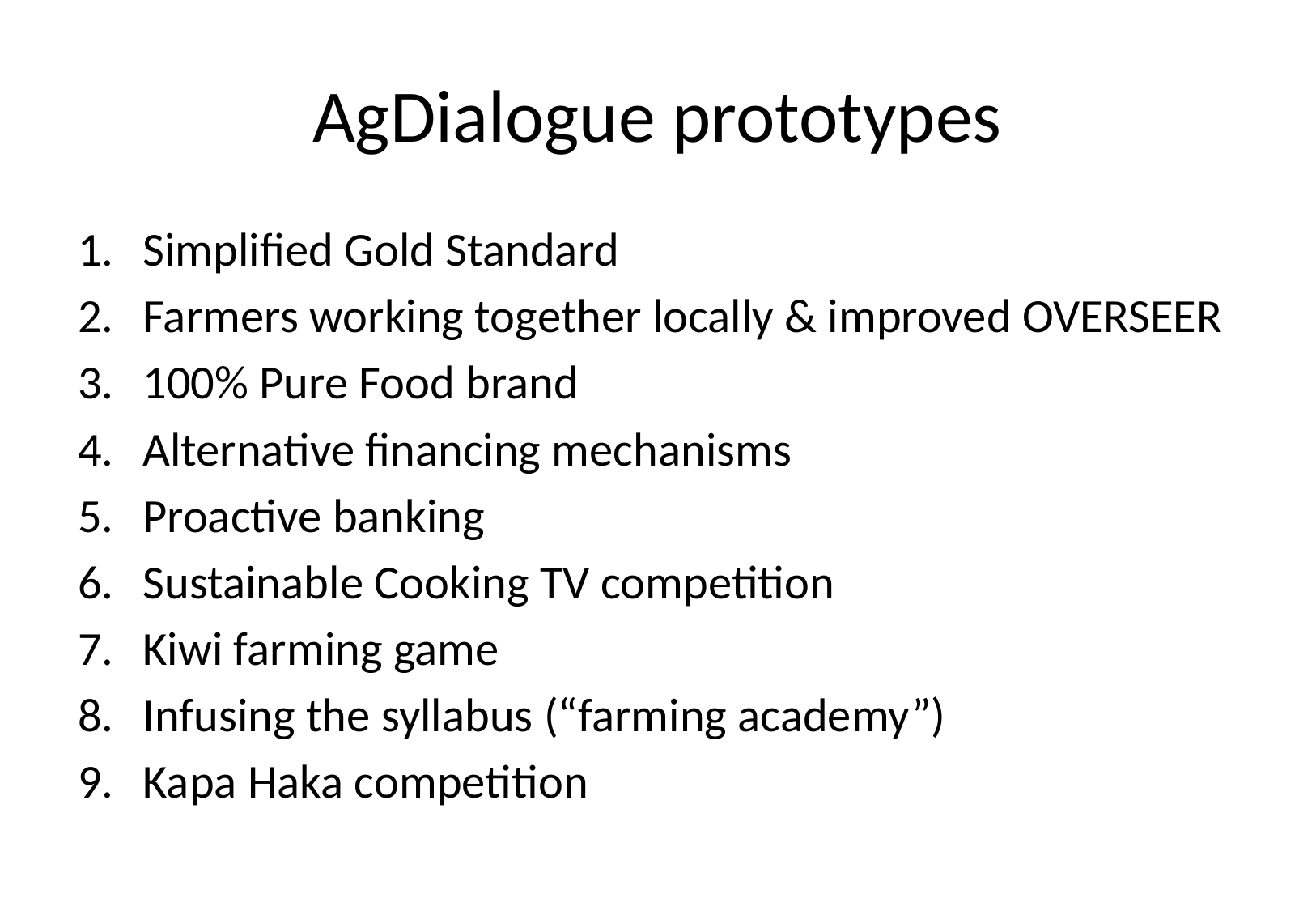

# AgDialogue prototypes
Simplified Gold Standard
Farmers working together locally & improved OVERSEER
100% Pure Food brand
Alternative financing mechanisms
Proactive banking
Sustainable Cooking TV competition
Kiwi farming game
Infusing the syllabus (“farming academy”)
Kapa Haka competition